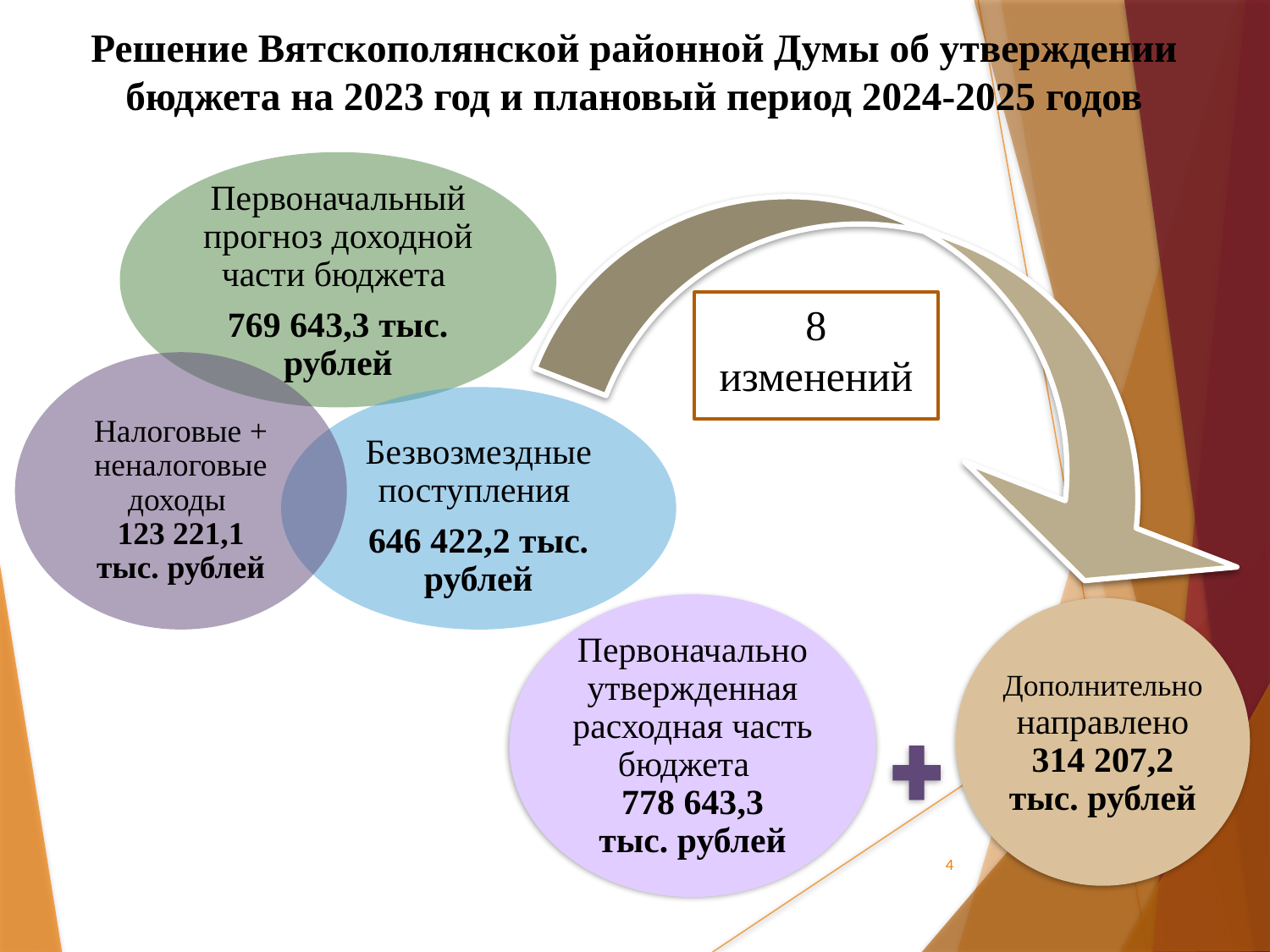

# Решение Вятскополянской районной Думы об утверждении бюджета на 2023 год и плановый период 2024-2025 годов

Первоначальный прогноз доходной части бюджета
769 643,3 тыс. рублей
Безвозмездные поступления
646 422,2 тыс. рублей
Налоговые + неналоговые доходы
123 221,1
тыс. рублей

8
изменений
Первоначально утвержденная расходная часть бюджета
778 643,3
тыс. рублей

Дополнительно направлено
314 207,2 тыс. рублей
4